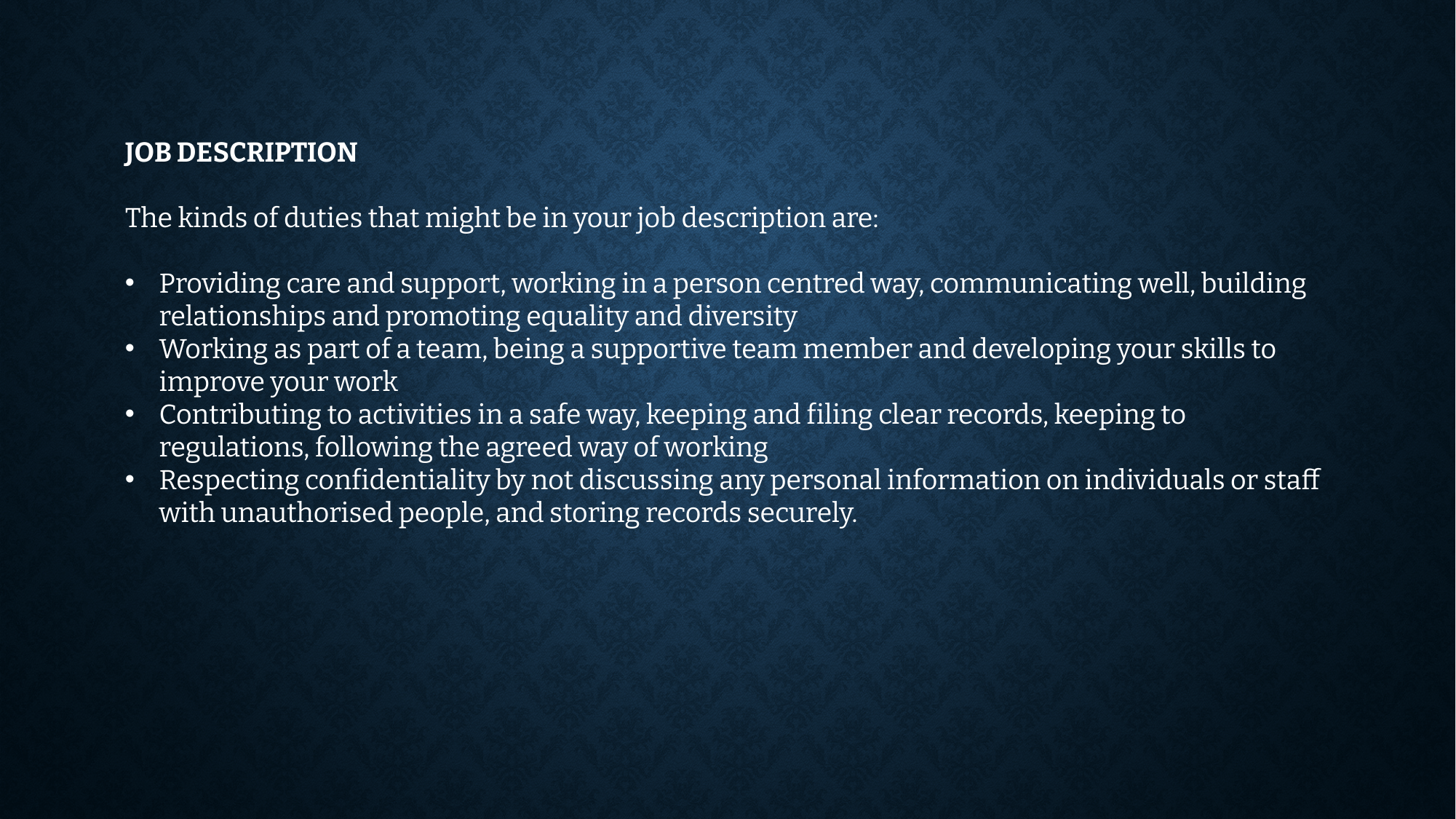

JOB DESCRIPTION

The kinds of duties that might be in your job description are:

Providing care and support, working in a person centred way, communicating well, building relationships and promoting equality and diversity
Working as part of a team, being a supportive team member and developing your skills to improve your work
Contributing to activities in a safe way, keeping and filing clear records, keeping to regulations, following the agreed way of working
Respecting confidentiality by not discussing any personal information on individuals or staff with unauthorised people, and storing records securely.